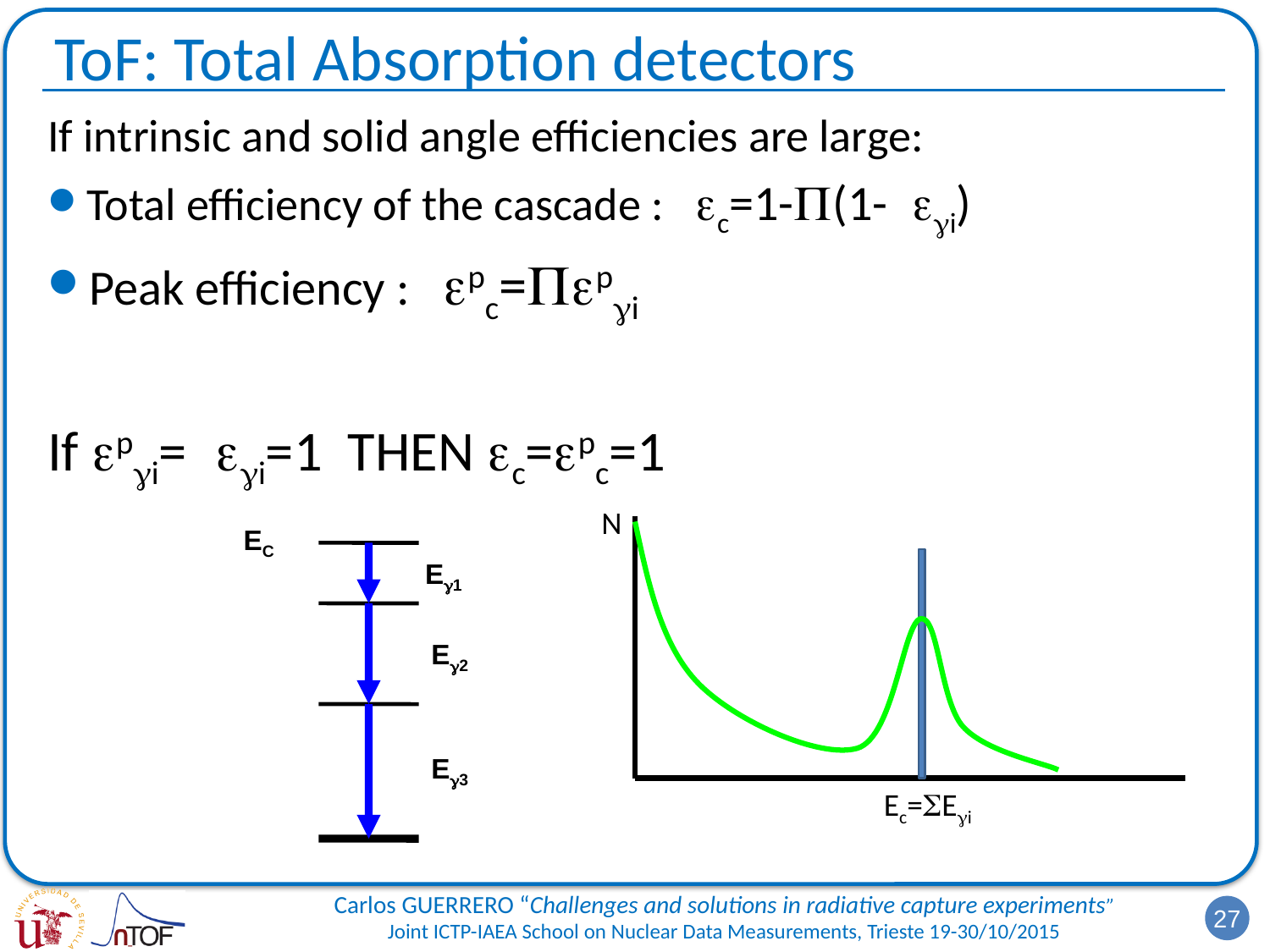

# ToF: Total Absorption detectors
If intrinsic and solid angle efficiencies are large:
Total efficiency of the cascade :   εc=1-Π(1- εγi)
Peak efficiency :   εpc=Πεpγi

If εpγi= εγi=1  THEN εc=εpc=1

N
EC

Eγ1

Eγ2

Eγ3

Ec=ΣEγi
27